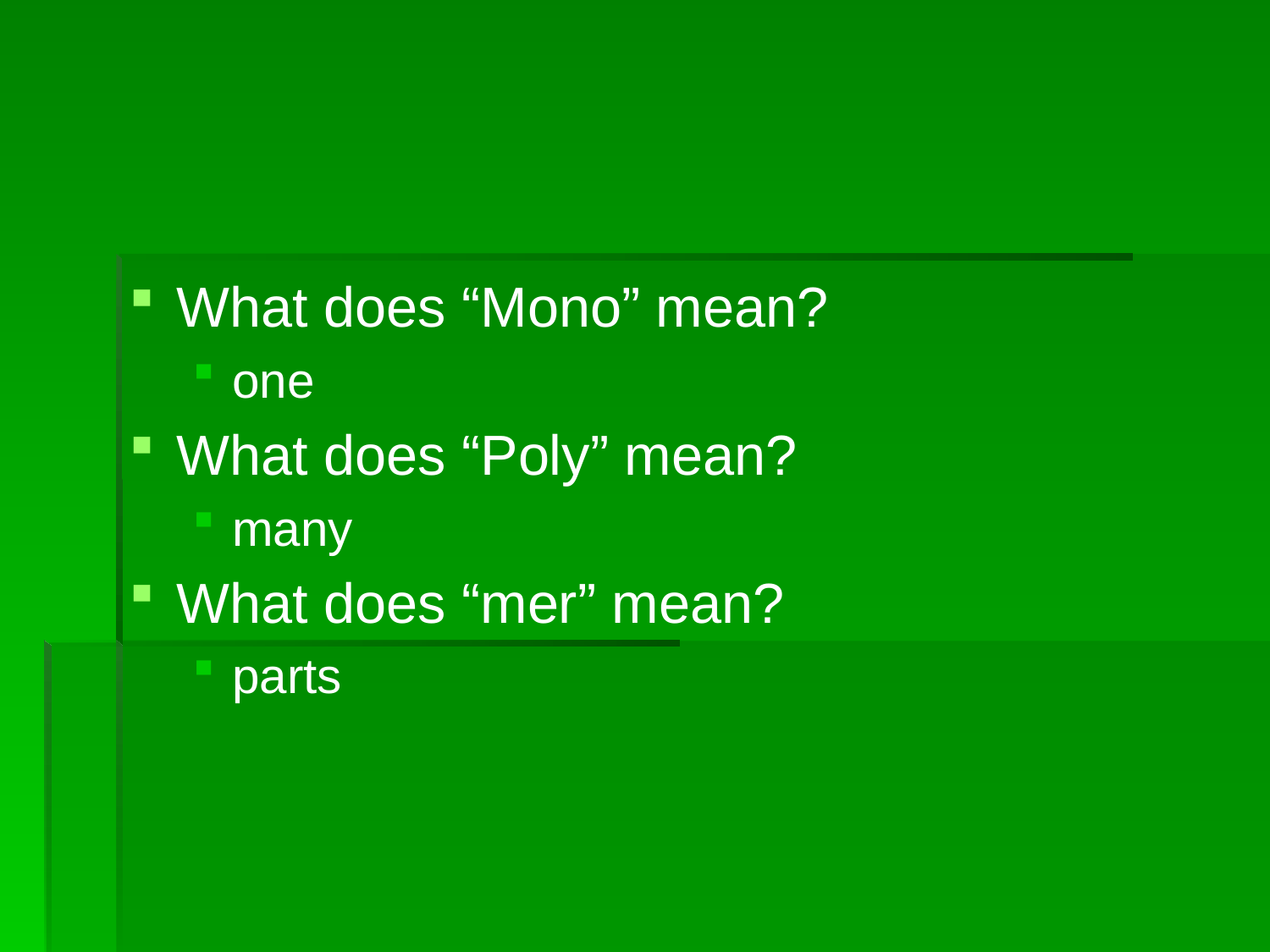

#
What does “Mono” mean?
one
What does “Poly” mean?
many
What does “mer” mean?
parts